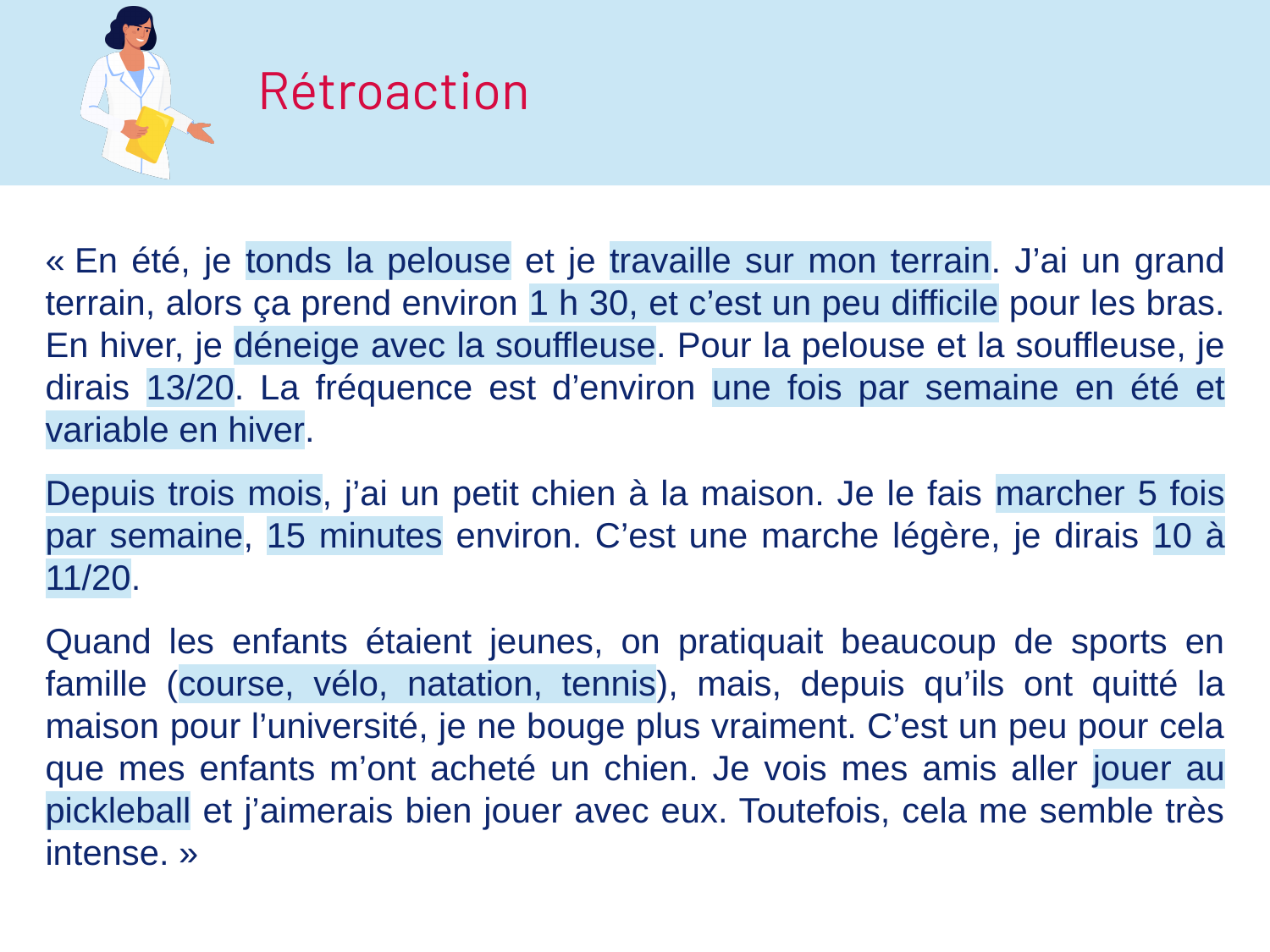

« En été, je tonds la pelouse et je travaille sur mon terrain. J’ai un grand terrain, alors ça prend environ 1 h 30, et c’est un peu difficile pour les bras. En hiver, je déneige avec la souffleuse. Pour la pelouse et la souffleuse, je dirais 13/20. La fréquence est d’environ une fois par semaine en été et variable en hiver.
Depuis trois mois, j’ai un petit chien à la maison. Je le fais marcher 5 fois par semaine, 15 minutes environ. C’est une marche légère, je dirais 10 à 11/20.
Quand les enfants étaient jeunes, on pratiquait beaucoup de sports en famille (course, vélo, natation, tennis), mais, depuis qu’ils ont quitté la maison pour l’université, je ne bouge plus vraiment. C’est un peu pour cela que mes enfants m’ont acheté un chien. Je vois mes amis aller jouer au pickleball et j’aimerais bien jouer avec eux. Toutefois, cela me semble très intense. »